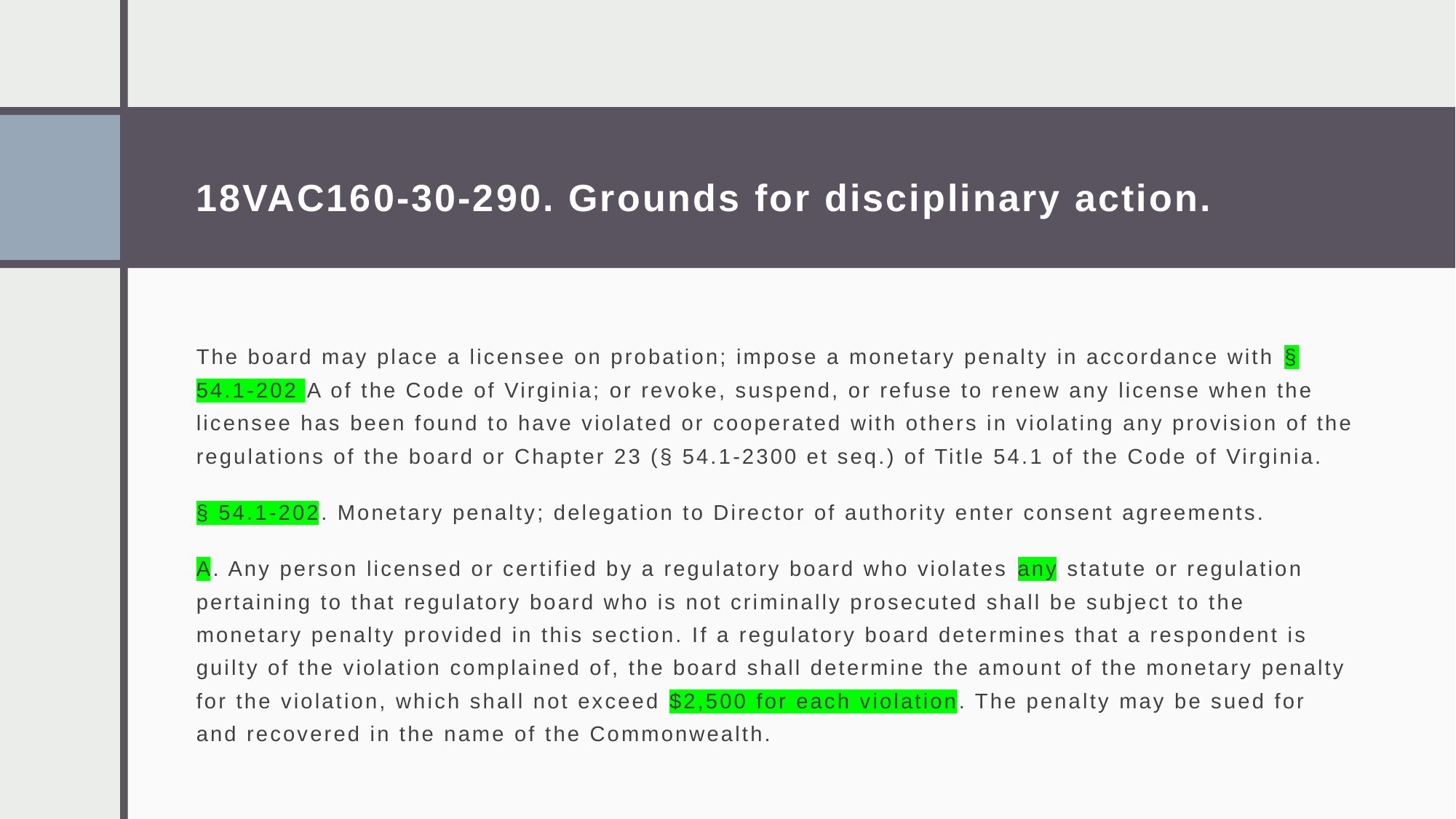

# 18VAC160-30-290. Grounds for disciplinary action.

The board may place a licensee on probation; impose a monetary penalty in accordance with § 54.1-202 A of the Code of Virginia; or revoke, suspend, or refuse to renew any license when the licensee has been found to have violated or cooperated with others in violating any provision of the regulations of the board or Chapter 23 (§ 54.1-2300 et seq.) of Title 54.1 of the Code of Virginia.
§ 54.1-202. Monetary penalty; delegation to Director of authority enter consent agreements.
A. Any person licensed or certified by a regulatory board who violates any statute or regulation pertaining to that regulatory board who is not criminally prosecuted shall be subject to the monetary penalty provided in this section. If a regulatory board determines that a respondent is guilty of the violation complained of, the board shall determine the amount of the monetary penalty for the violation, which shall not exceed $2,500 for each violation. The penalty may be sued for and recovered in the name of the Commonwealth.